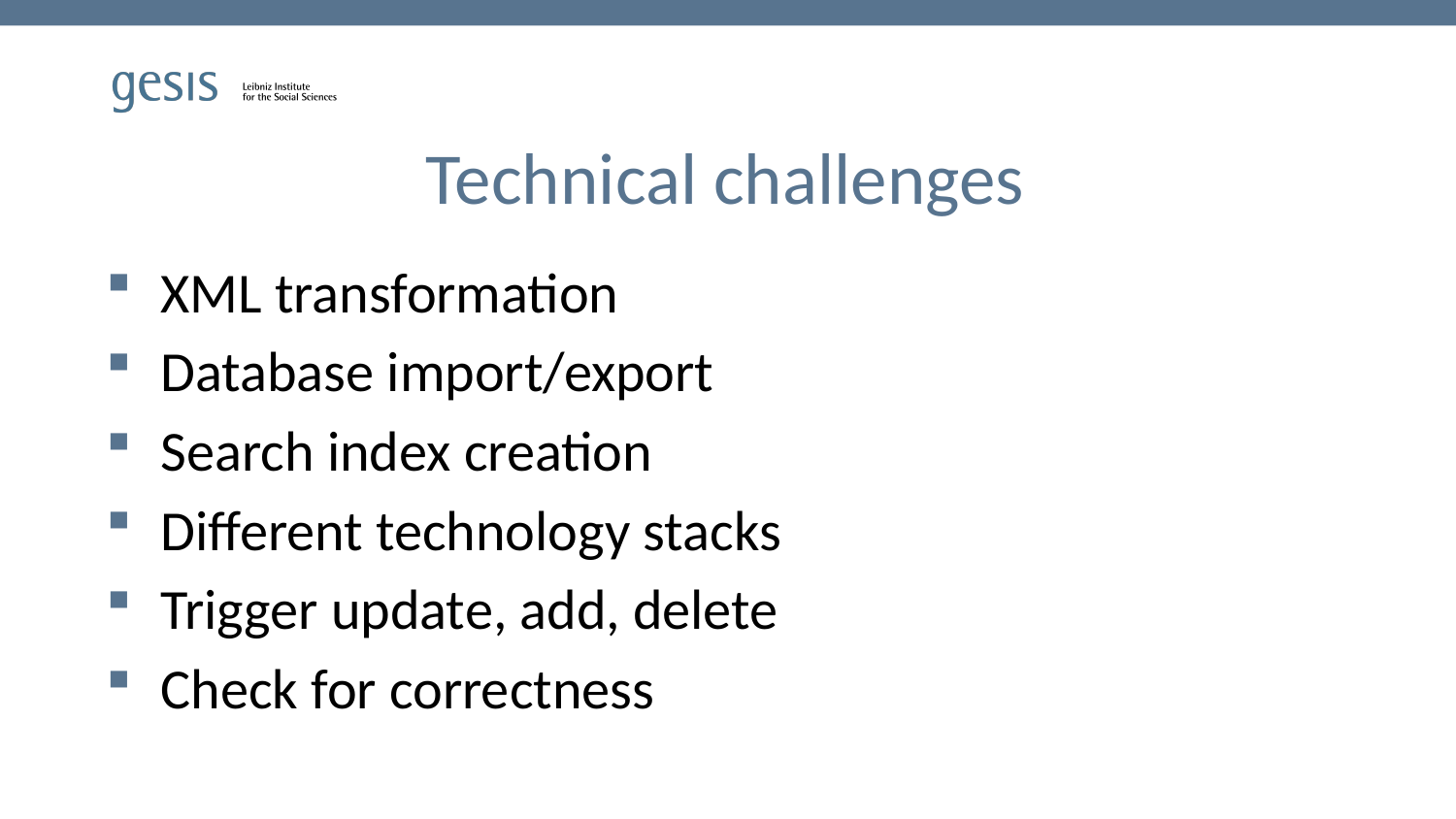

# Technical challenges
XML transformation
Database import/export
Search index creation
Different technology stacks
Trigger update, add, delete
Check for correctness